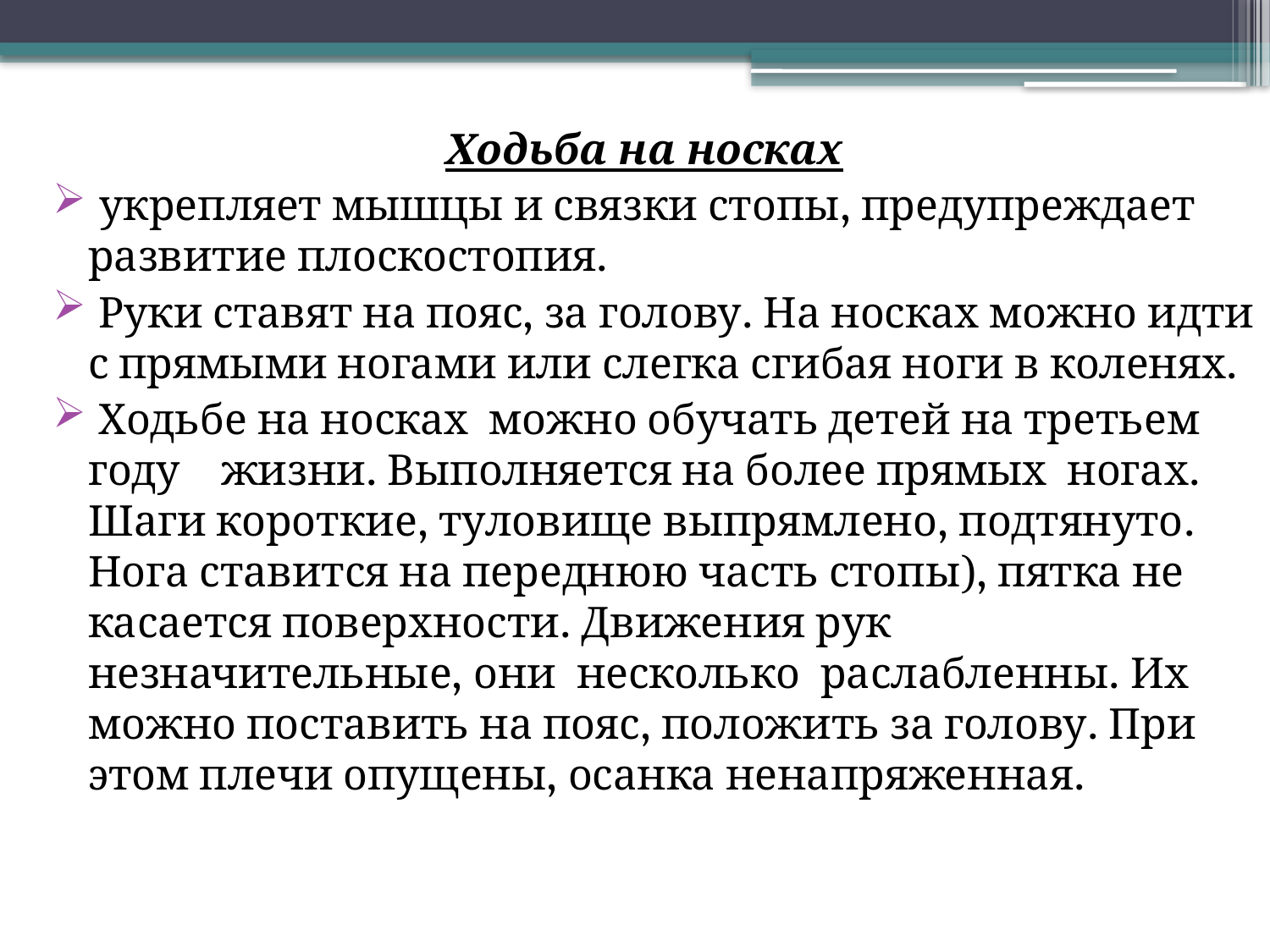

Ходьба на носках
 укрепляет мышцы и связки стопы, предупреждает развитие плоскостопия.
 Руки ставят на пояс, за голову. На носках можно идти с прямыми ногами или слегка сгибая ноги в коленях.
 Ходьбе на носках  можно обучать детей на третьем году    жизни. Выполняется на более прямых  ногах. Шаги короткие, туловище выпрямлено, подтянуто. Нога ставится на переднюю часть стопы), пятка не касается поверхности. Движения рук незначительные, они  несколько  раслабленны. Их можно поставить на пояс, положить за голову. При этом плечи опущены, осанка ненапряженная.